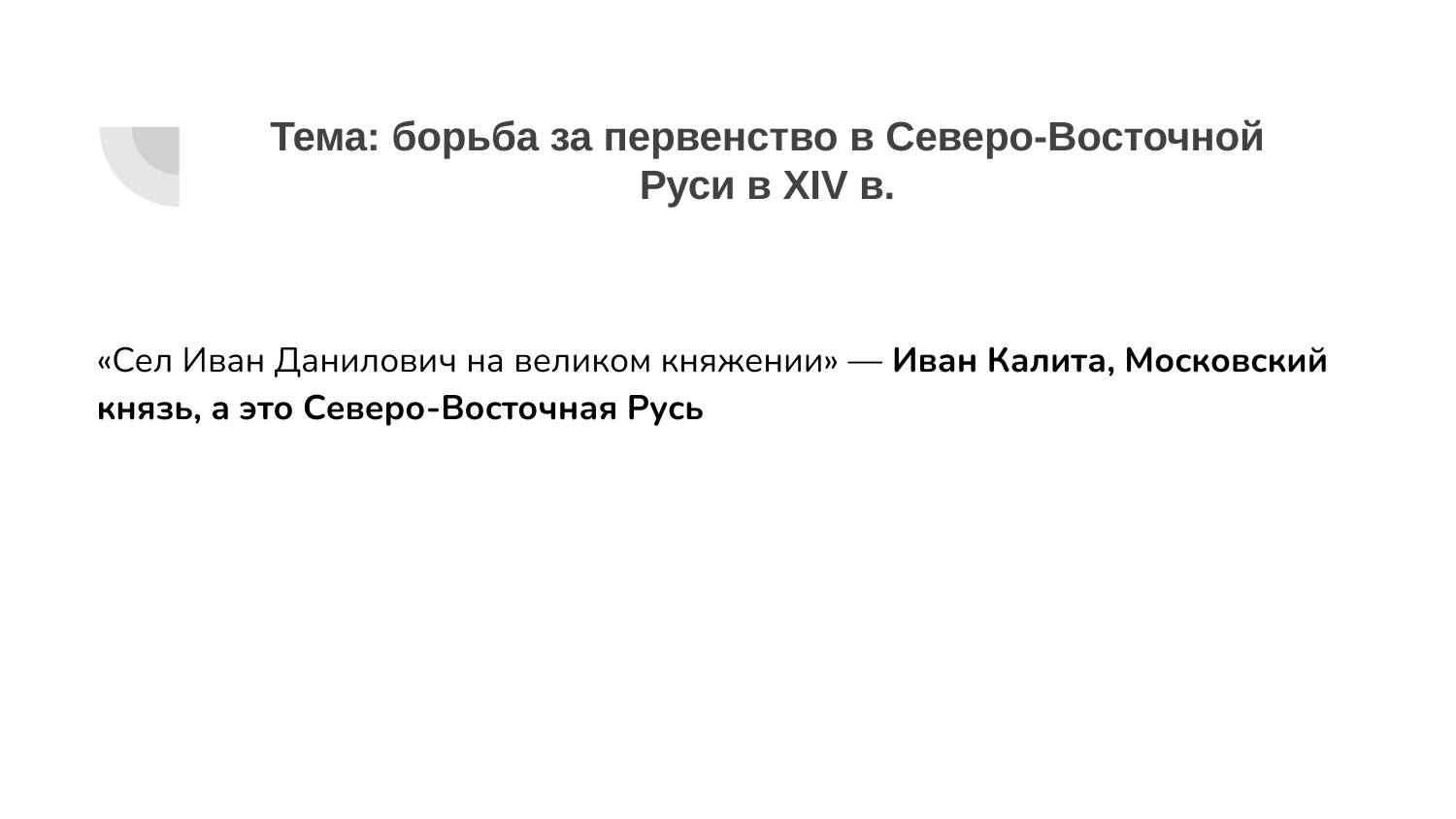

# Тема: борьба за первенство в Северо-Восточной
Руси в XIV в.
«Сел Иван Данилович на великом княжении» — Иван Калита, Московский князь, а это Северо-Восточная Русь